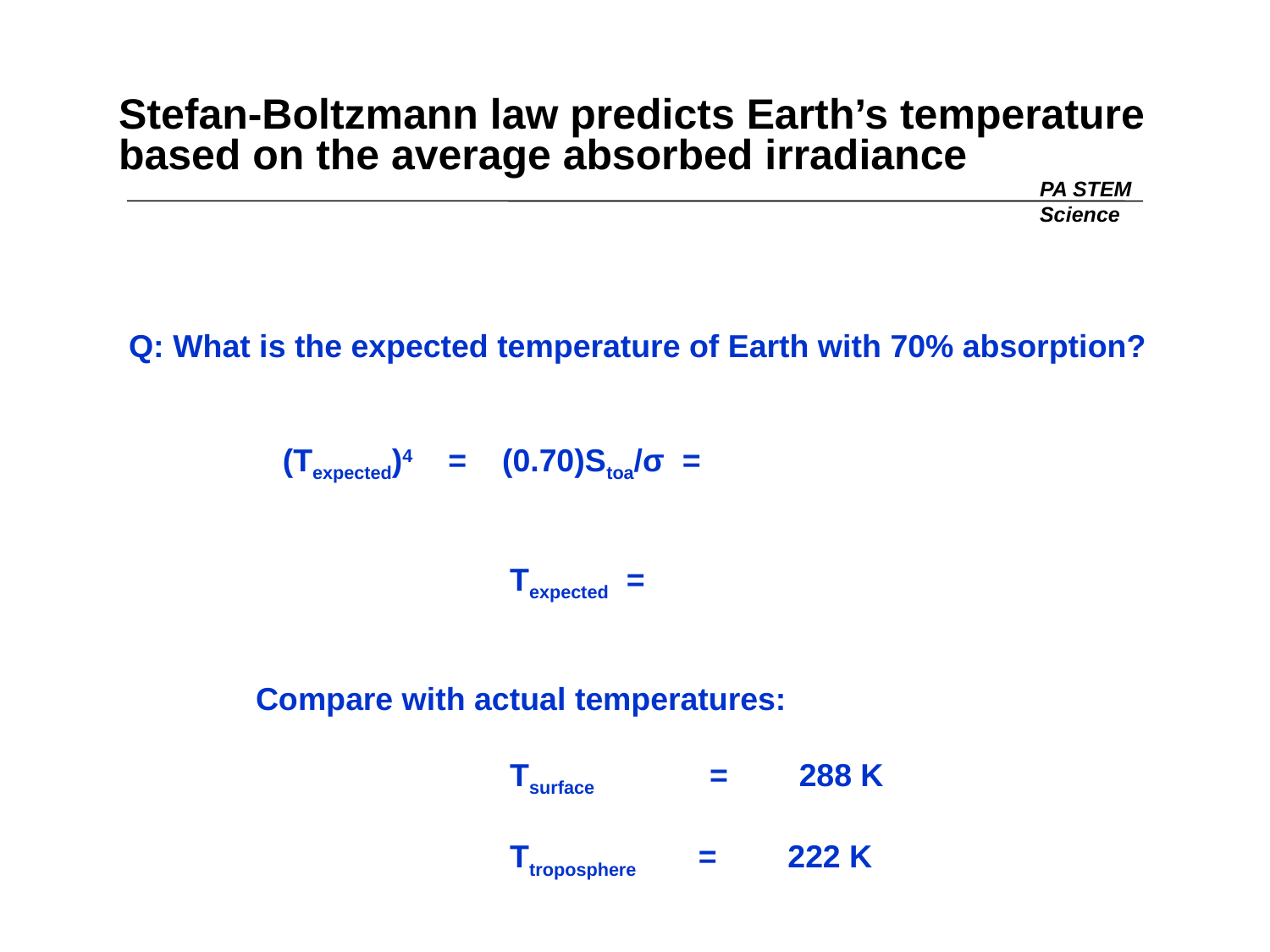

# Stefan-Boltzmann law predicts Earth’s temperature based on the average absorbed irradiance
PA STEM
Science

Q: What is the expected temperature of Earth with 70% absorption?

	   (Texpected)4    =    (0.70)Stoa/σ  =

			Texpected  =

	Compare with actual temperatures:

			Tsurface             =        288 K

			Ttroposphere       =        222 K